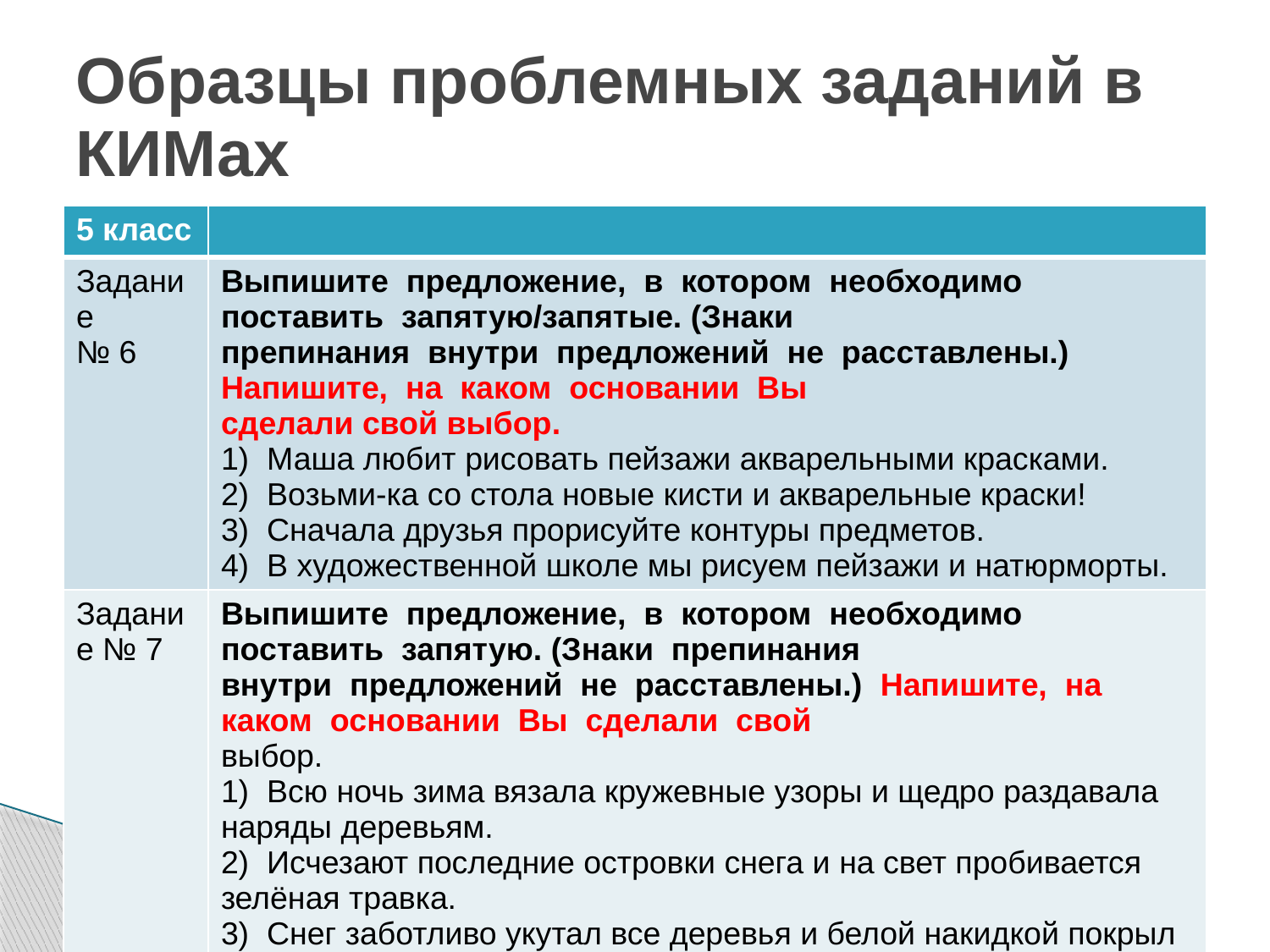

# Образцы проблемных заданий в КИМах
| 5 класс |  |
| --- | --- |
| Задание № 6 | Выпишите предложение, в котором необходимо поставить запятую/запятые. (Знаки препинания внутри предложений не расставлены.) Напишите, на каком основании Вы сделали свой выбор. 1) Маша любит рисовать пейзажи акварельными красками. 2) Возьми-ка со стола новые кисти и акварельные краски! 3) Сначала друзья прорисуйте контуры предметов. 4) В художественной школе мы рисуем пейзажи и натюрморты. |
| Задание № 7 | Выпишите предложение, в котором необходимо поставить запятую. (Знаки препинания внутри предложений не расставлены.) Напишите, на каком основании Вы сделали свой выбор. 1) Всю ночь зима вязала кружевные узоры и щедро раздавала наряды деревьям. 2) Исчезают последние островки снега и на свет пробивается зелёная травка. 3) Снег заботливо укутал все деревья и белой накидкой покрыл землю. 4) Вот показалось долгожданное солнце и залило всю окрестность ярким светом. |
| Задание № 8,9 | Определите и запишите основную мысль текста. Какой факт, по мнению автора текста, свидетельствует о том, что Иваныч был ласковым котом? Запишите ответ. |